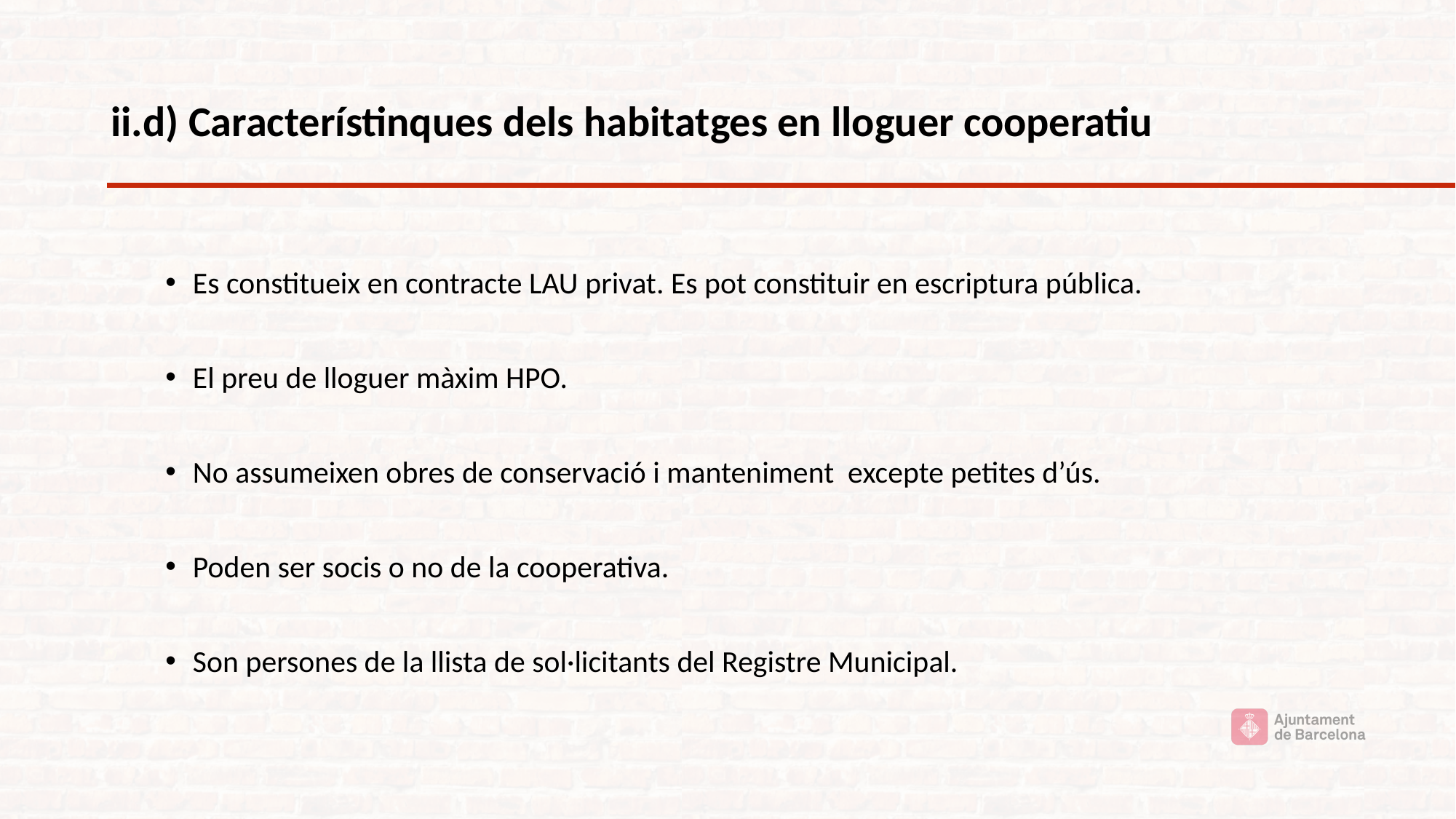

# ii.d) Característinques dels habitatges en lloguer cooperatiu

Es constitueix en contracte LAU privat. Es pot constituir en escriptura pública.

El preu de lloguer màxim HPO.

No assumeixen obres de conservació i manteniment  excepte petites d’ús.

Poden ser socis o no de la cooperativa.

Son persones de la llista de sol·licitants del Registre Municipal.